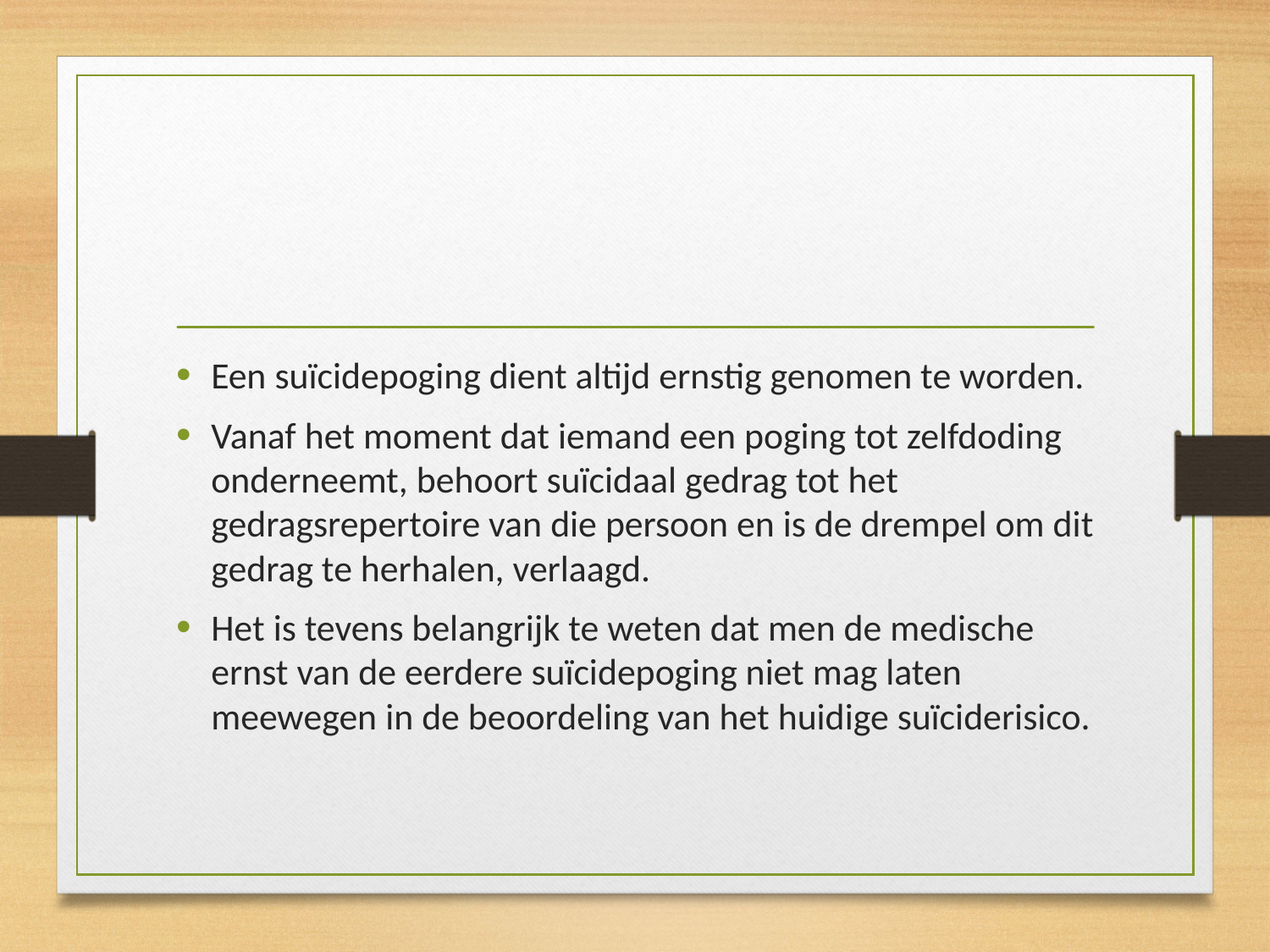

#
Een suïcidepoging dient altijd ernstig genomen te worden.
Vanaf het moment dat iemand een poging tot zelfdoding onderneemt, behoort suïcidaal gedrag tot het gedragsrepertoire van die persoon en is de drempel om dit gedrag te herhalen, verlaagd.
Het is tevens belangrijk te weten dat men de medische ernst van de eerdere suïcidepoging niet mag laten meewegen in de beoordeling van het huidige suïciderisico.